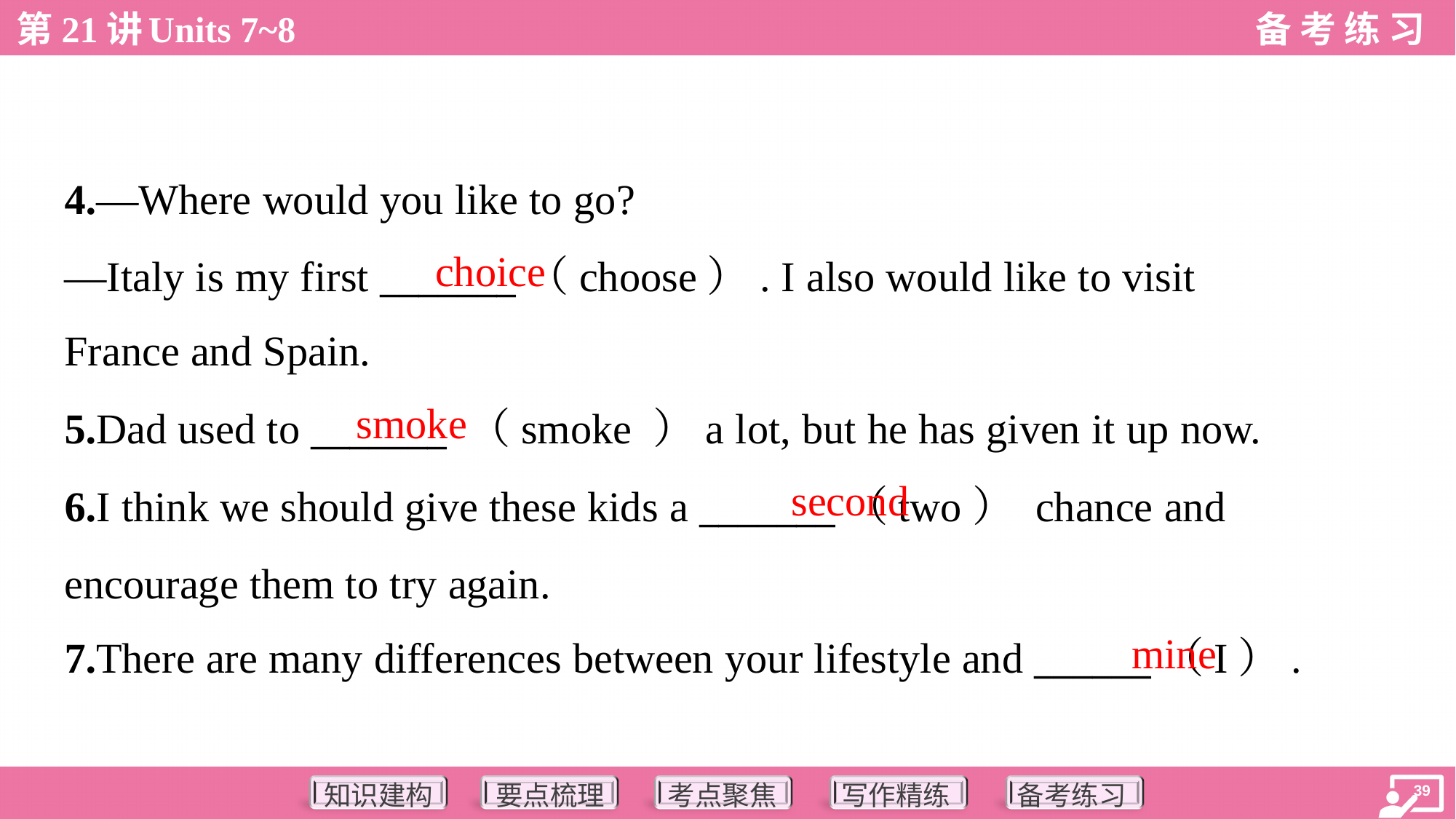

4.—Where would you like to go?
—Italy is my first _______（choose）. I also would like to visit
France and Spain.
choice
smoke
5.Dad used to _______ （smoke ）a lot, but he has given it up now.
6.I think we should give these kids a _______（two） chance and
encourage them to try again.
7.There are many differences between your lifestyle and ______（I）.
second
mine